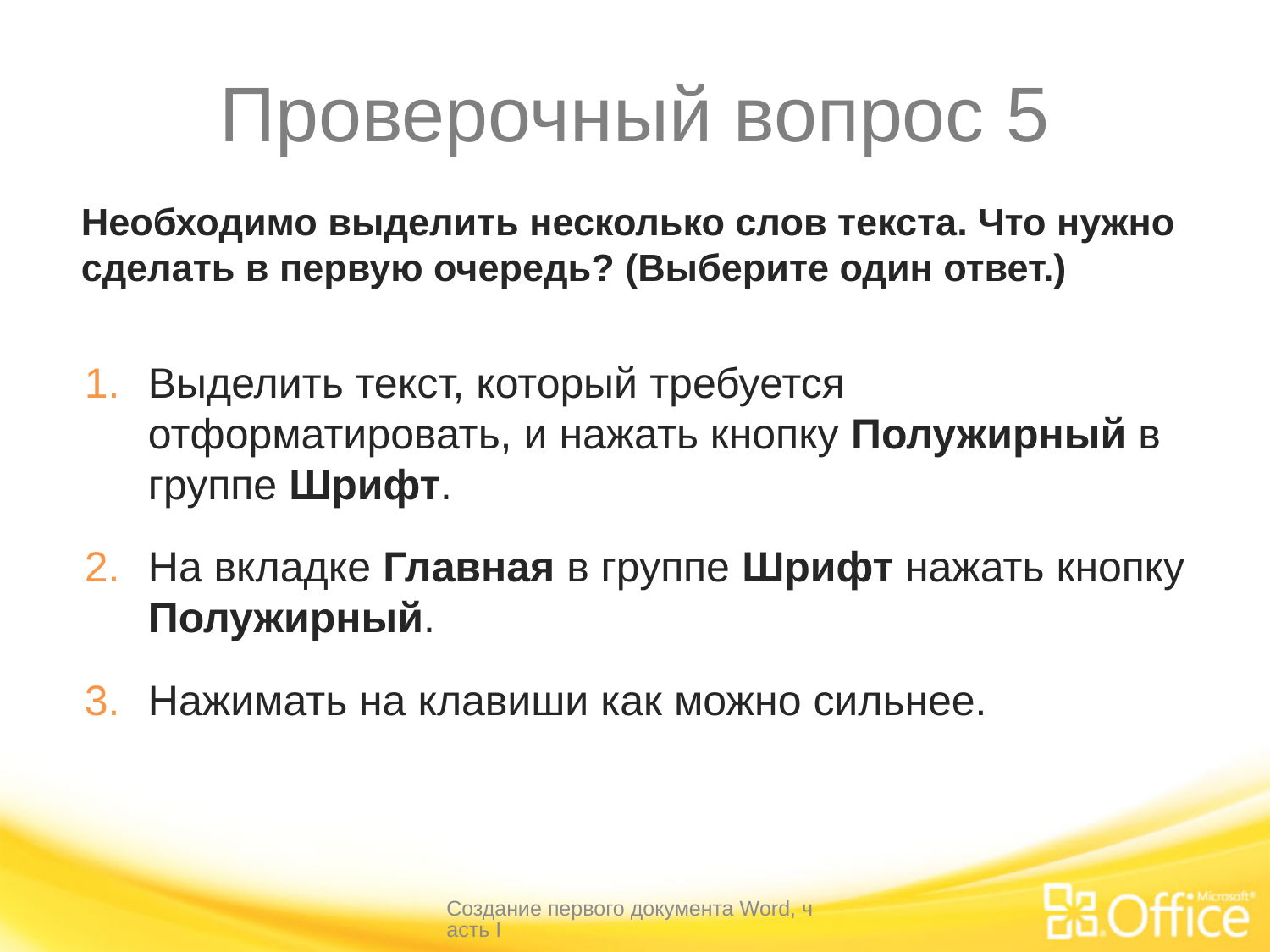

# Проверочный вопрос 5
Необходимо выделить несколько слов текста. Что нужно сделать в первую очередь? (Выберите один ответ.)
Выделить текст, который требуется отформатировать, и нажать кнопку Полужирный в группе Шрифт.
На вкладке Главная в группе Шрифт нажать кнопку Полужирный.
Нажимать на клавиши как можно сильнее.
Создание первого документа Word, часть I